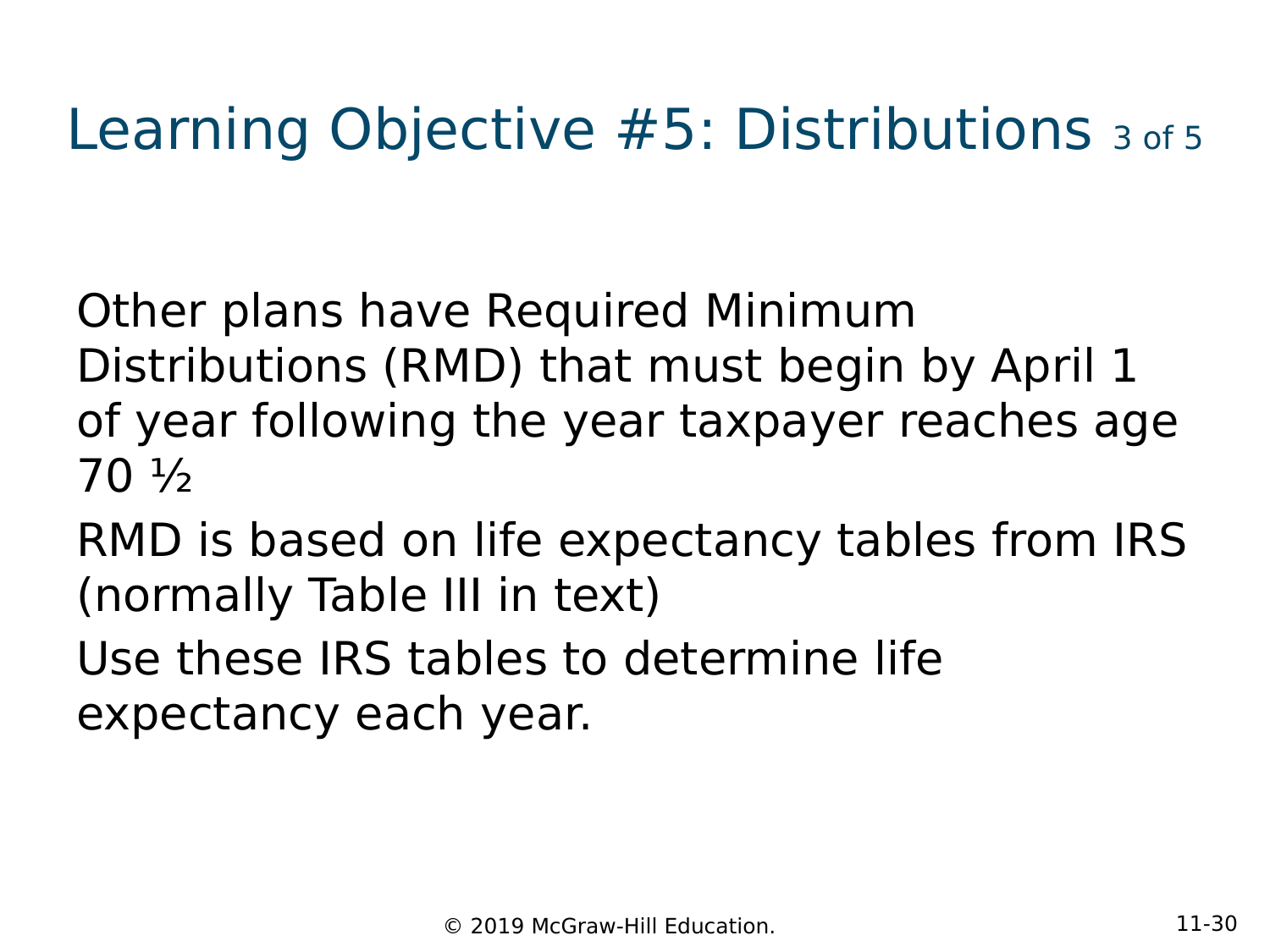

# Learning Objective #5: Distributions 3 of 5
Other plans have Required Minimum Distributions (RMD) that must begin by April 1 of year following the year taxpayer reaches age 70 ½
RMD is based on life expectancy tables from IRS (normally Table III in text)
Use these IRS tables to determine life expectancy each year.